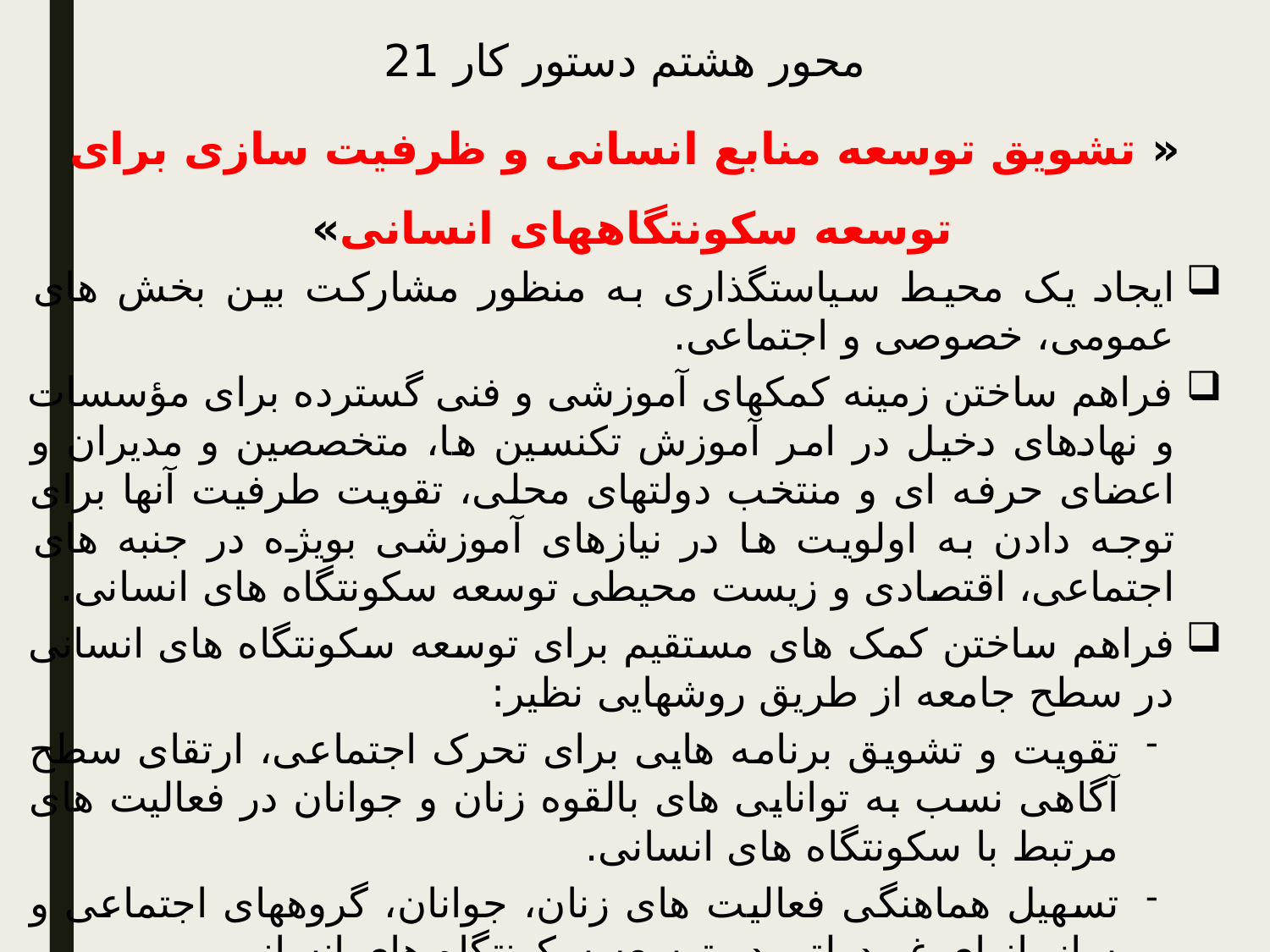

محور هشتم دستور کار 21
« تشویق توسعه منابع انسانی و ظرفیت سازی برای توسعه سکونتگاههای انسانی»
ایجاد یک محیط سیاستگذاری به منظور مشارکت بین بخش های عمومی، خصوصی و اجتماعی.
فراهم ساختن زمینه کمکهای آموزشی و فنی گسترده برای مؤسسات و نهادهای دخیل در امر آموزش تکنسین ها، متخصصین و مدیران و اعضای حرفه ای و منتخب دولتهای محلی، تقویت طرفیت آنها برای توجه دادن به اولویت ها در نیازهای آموزشی بویژه در جنبه های اجتماعی، اقتصادی و زیست محیطی توسعه سکونتگاه های انسانی.
فراهم ساختن کمک های مستقیم برای توسعه سکونتگاه های انسانی در سطح جامعه از طریق روشهایی نظیر:
تقویت و تشویق برنامه هایی برای تحرک اجتماعی، ارتقای سطح آگاهی نسب به توانایی های بالقوه زنان و جوانان در فعالیت های مرتبط با سکونتگاه های انسانی.
تسهیل هماهنگی فعالیت های زنان، جوانان، گروههای اجتماعی و سازمانهای غیردولتی در توسعه سکونتگاه های انسانی.
تشویق تحقیقات در زمینه برنامه های زنان و سایر گروهها و ارزیابی پیشرفتهای حاصله به منظور شناسایی تنگناها و کمکهای موردنیاز.